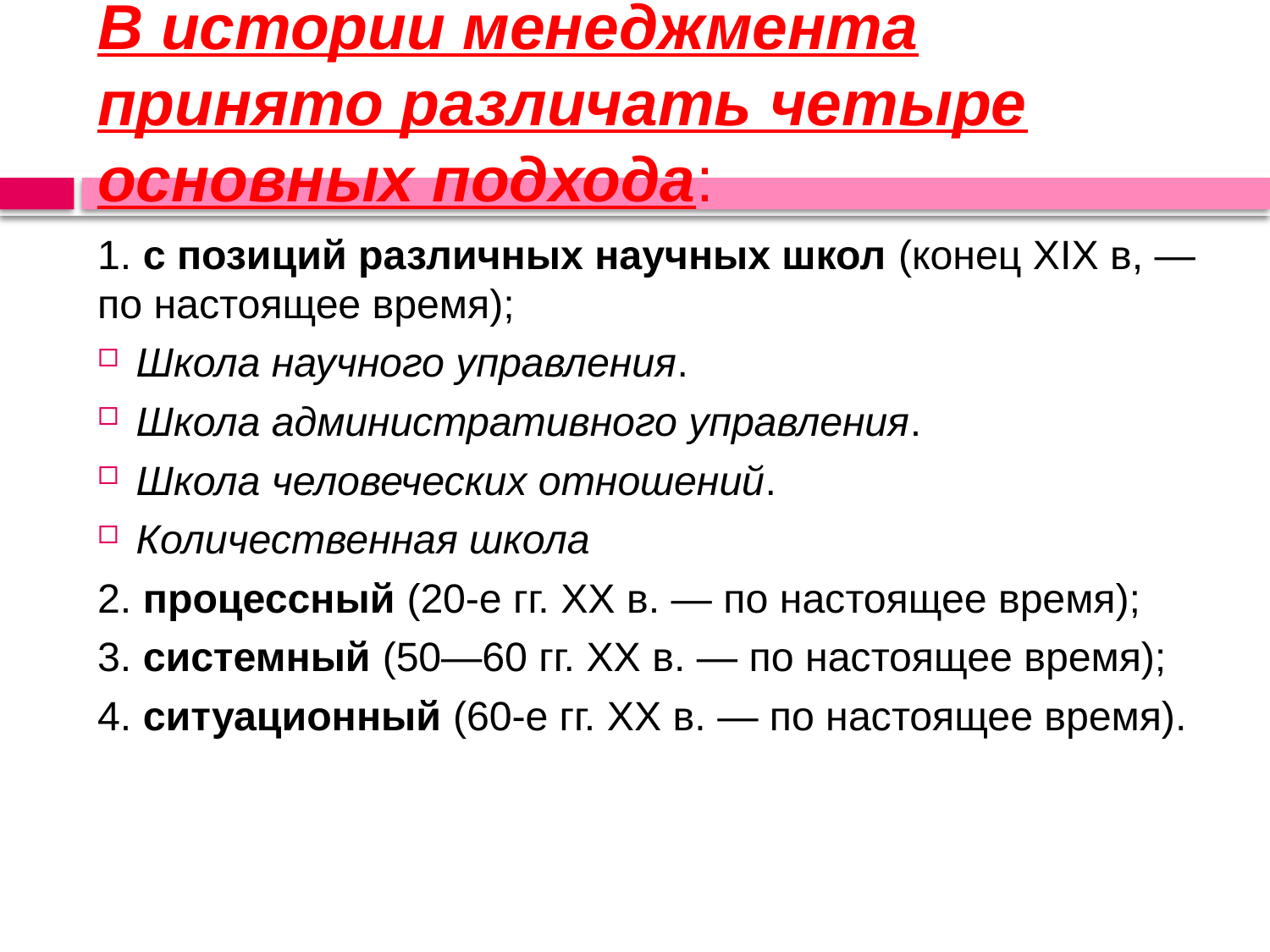

# В истории менеджмента принято различать четыре основных подхода:
1. с позиций различных научных школ (конец XIX в, — по настоящее время);
Школа научного управления.
Школа административного управления.
Школа человеческих отношений.
Количественная школа
2. процессный (20-е гг. XX в. — по настоящее время);
3. системный (50—60 гг. XX в. — по настоящее время);
4. ситуационный (60-е гг. XX в. — по настоящее время).